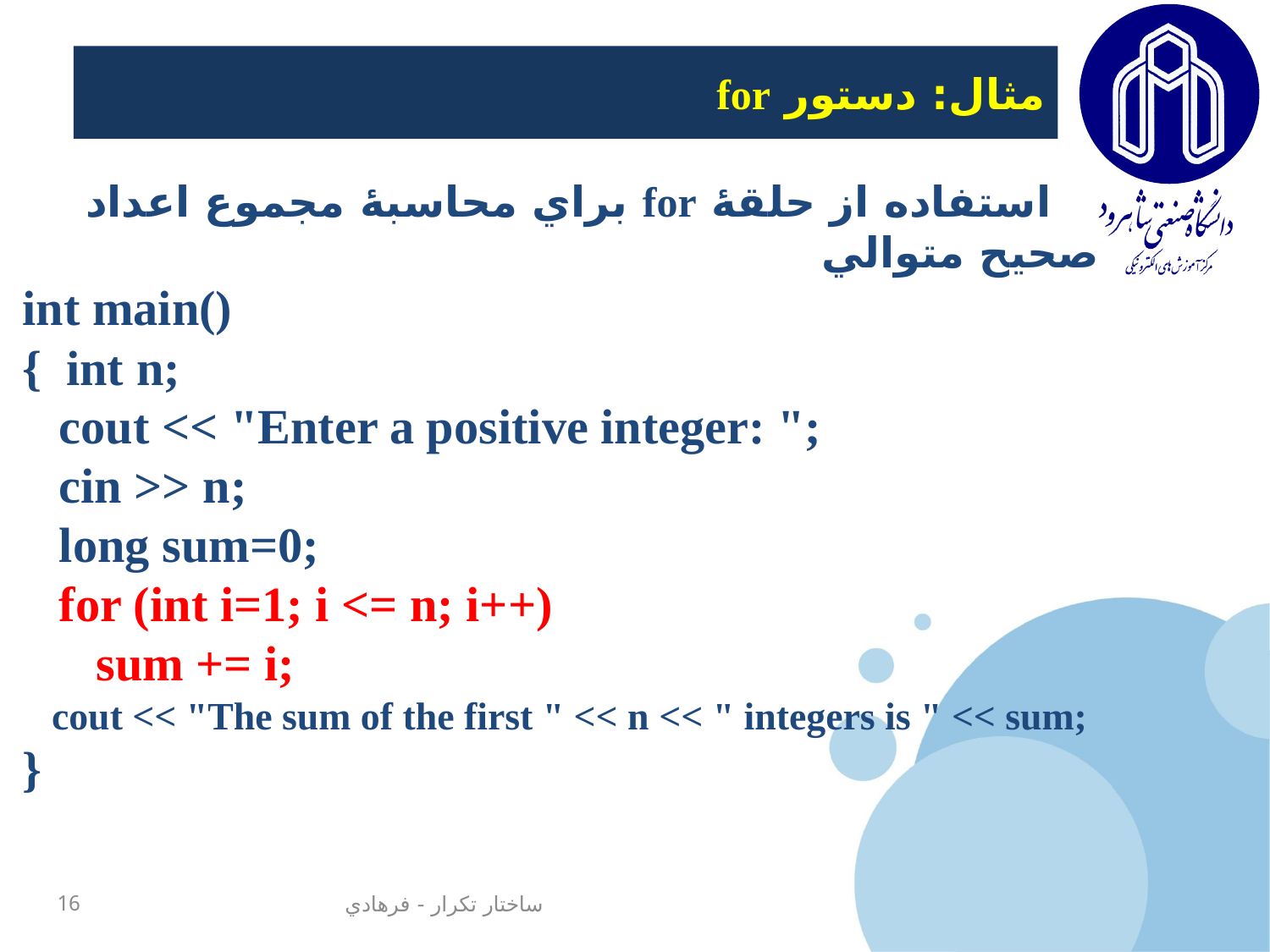

# مثال: دستور for
    استفاده از حلقۀ for براي محاسبۀ مجموع اعداد صحيح متوالي
int main()
{  int n;
   cout << "Enter a positive integer: ";
   cin >> n;
   long sum=0;
   for (int i=1; i <= n; i++)
      sum += i;
   cout << "The sum of the first " << n << " integers is " << sum;
}
16
ساختار تکرار - فرهادي